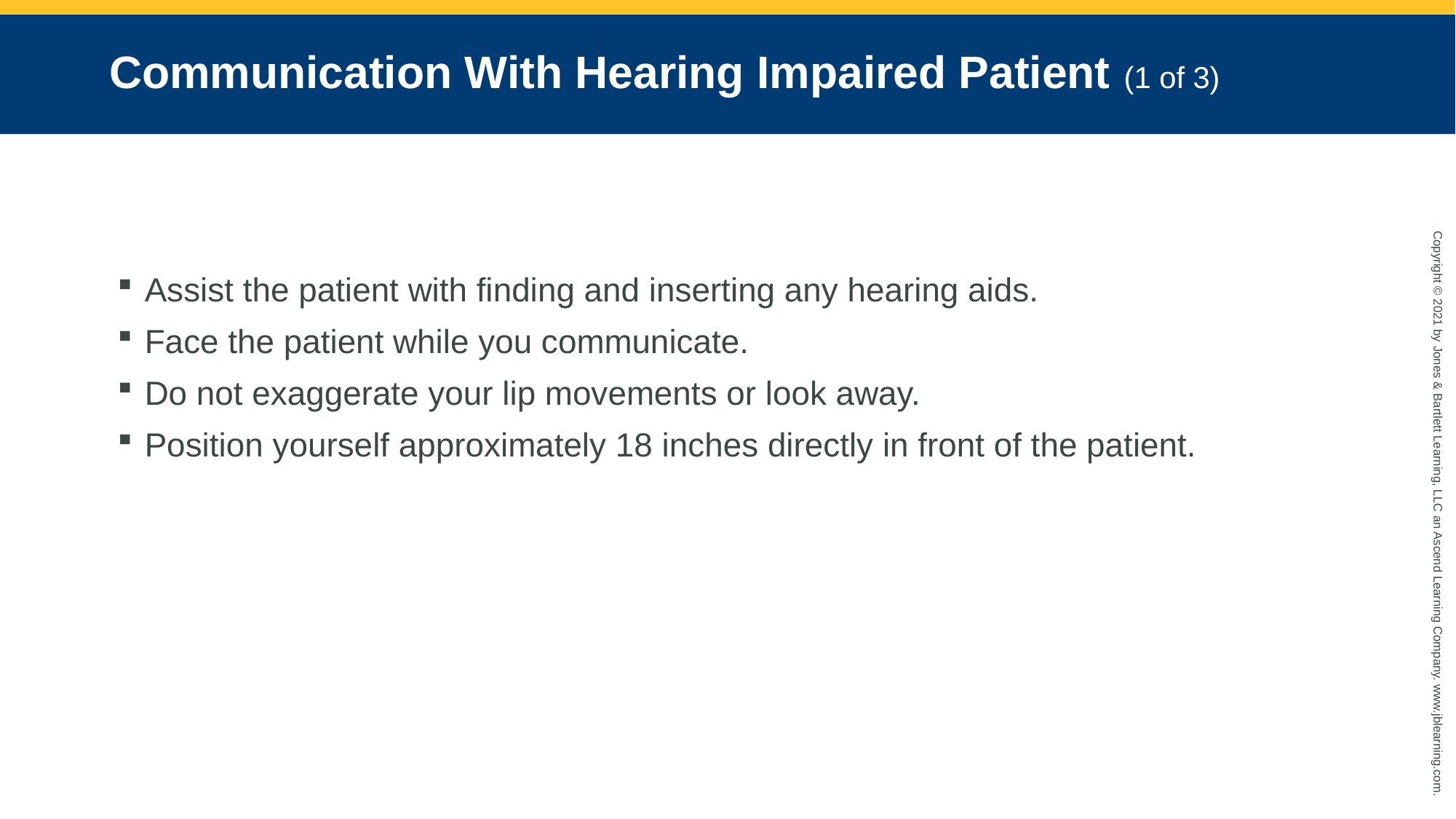

# Communication With Hearing Impaired Patient (1 of 3)
Assist the patient with finding and inserting any hearing aids.
Face the patient while you communicate.
Do not exaggerate your lip movements or look away.
Position yourself approximately 18 inches directly in front of the patient.